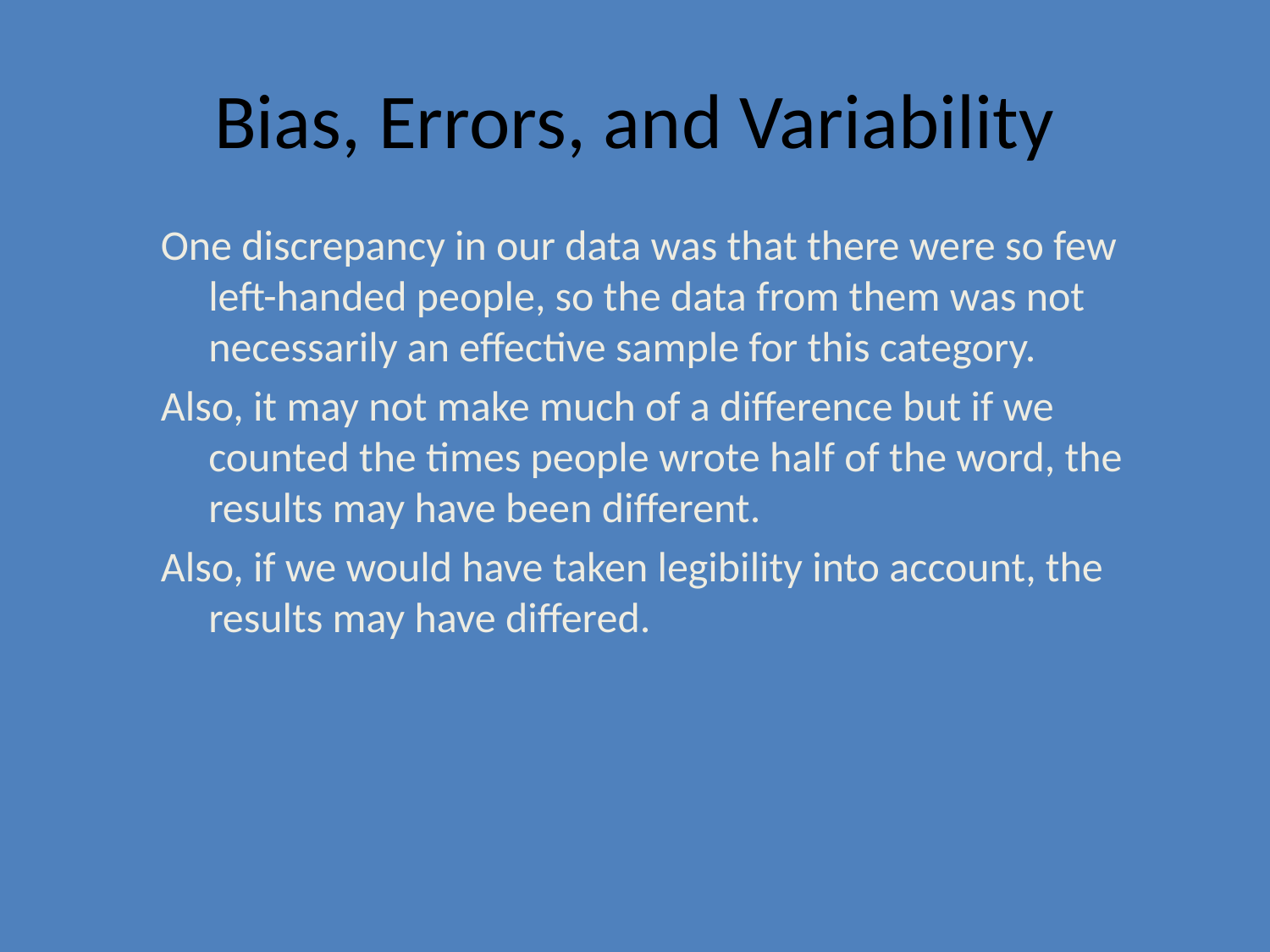

# Bias, Errors, and Variability
One discrepancy in our data was that there were so few left-handed people, so the data from them was not necessarily an effective sample for this category.
Also, it may not make much of a difference but if we counted the times people wrote half of the word, the results may have been different.
Also, if we would have taken legibility into account, the results may have differed.